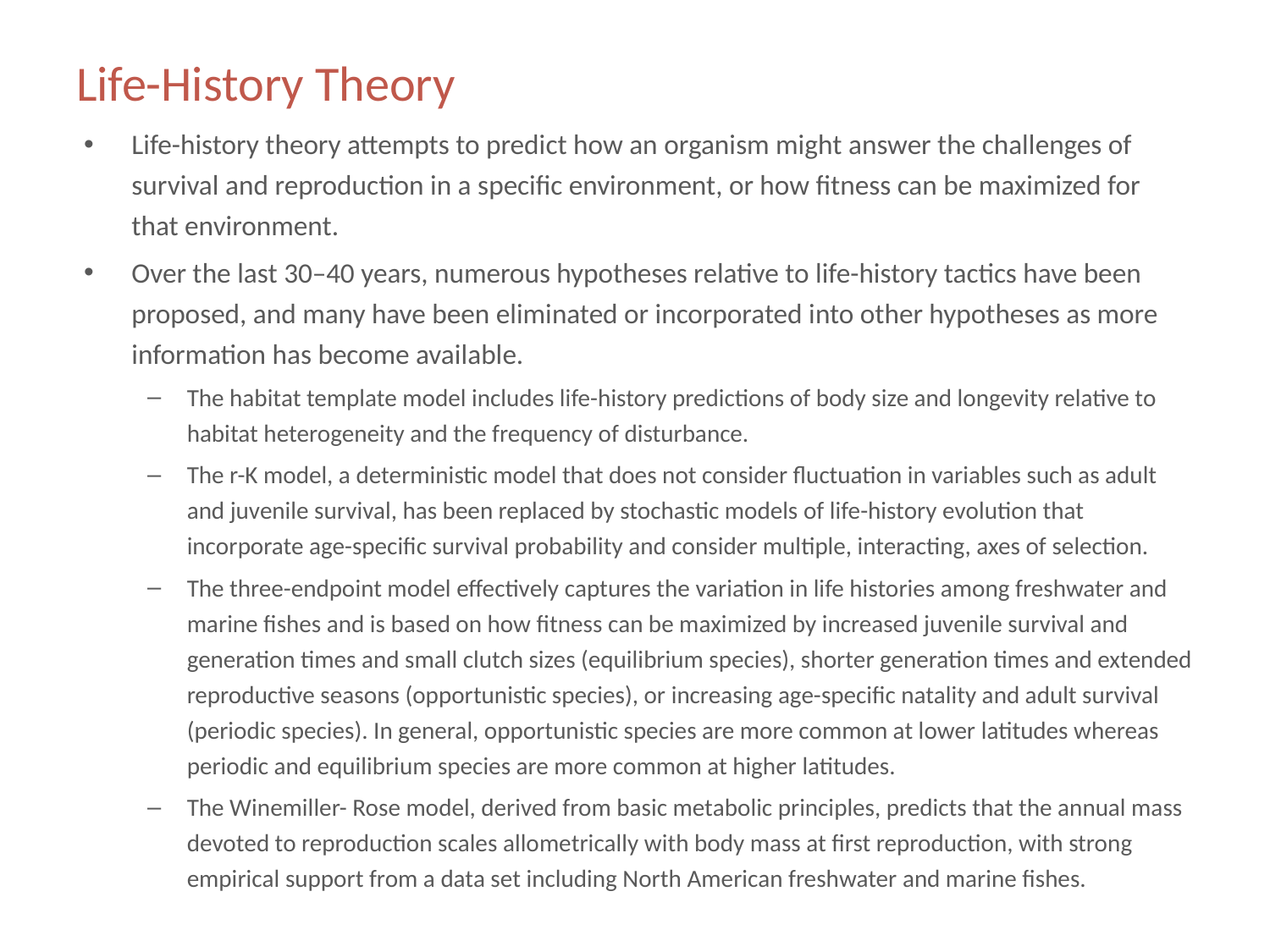

# Life-History Theory
Life-history theory attempts to predict how an organism might answer the challenges of survival and reproduction in a specific environment, or how fitness can be maximized for that environment.
Over the last 30–40 years, numerous hypotheses relative to life-history tactics have been proposed, and many have been eliminated or incorporated into other hypotheses as more information has become available.
The habitat template model includes life-history predictions of body size and longevity relative to habitat heterogeneity and the frequency of disturbance.
The r-K model, a deterministic model that does not consider fluctuation in variables such as adult and juvenile survival, has been replaced by stochastic models of life-history evolution that incorporate age-specific survival probability and consider multiple, interacting, axes of selection.
The three-endpoint model effectively captures the variation in life histories among freshwater and marine fishes and is based on how fitness can be maximized by increased juvenile survival and generation times and small clutch sizes (equilibrium species), shorter generation times and extended reproductive seasons (opportunistic species), or increasing age-specific natality and adult survival (periodic species). In general, opportunistic species are more common at lower latitudes whereas periodic and equilibrium species are more common at higher latitudes.
The Winemiller- Rose model, derived from basic metabolic principles, predicts that the annual mass devoted to reproduction scales allometrically with body mass at first reproduction, with strong empirical support from a data set including North American freshwater and marine fishes.